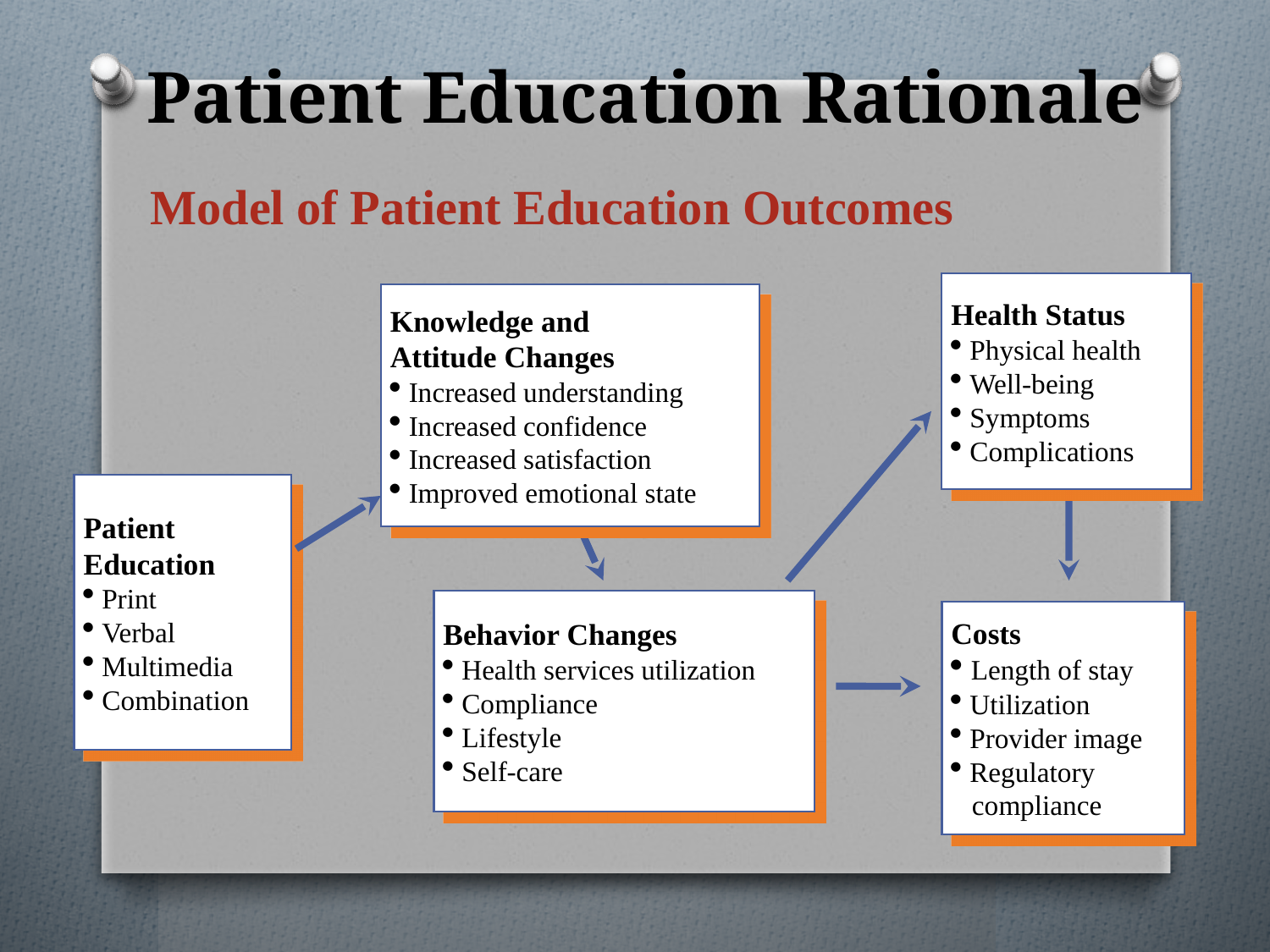

# Patient Education Rationale
Model of Patient Education Outcomes
Health Status
 Physical health
 Well-being
 Symptoms
 Complications
Knowledge and
Attitude Changes
 Increased understanding
 Increased confidence
 Increased satisfaction
 Improved emotional state

Patient
Education
 Print
 Verbal
 Multimedia
 Combination

Behavior Changes
 Health services utilization
 Compliance
 Lifestyle
 Self-care
Costs
 Length of stay
 Utilization
 Provider image
 Regulatory
   compliance